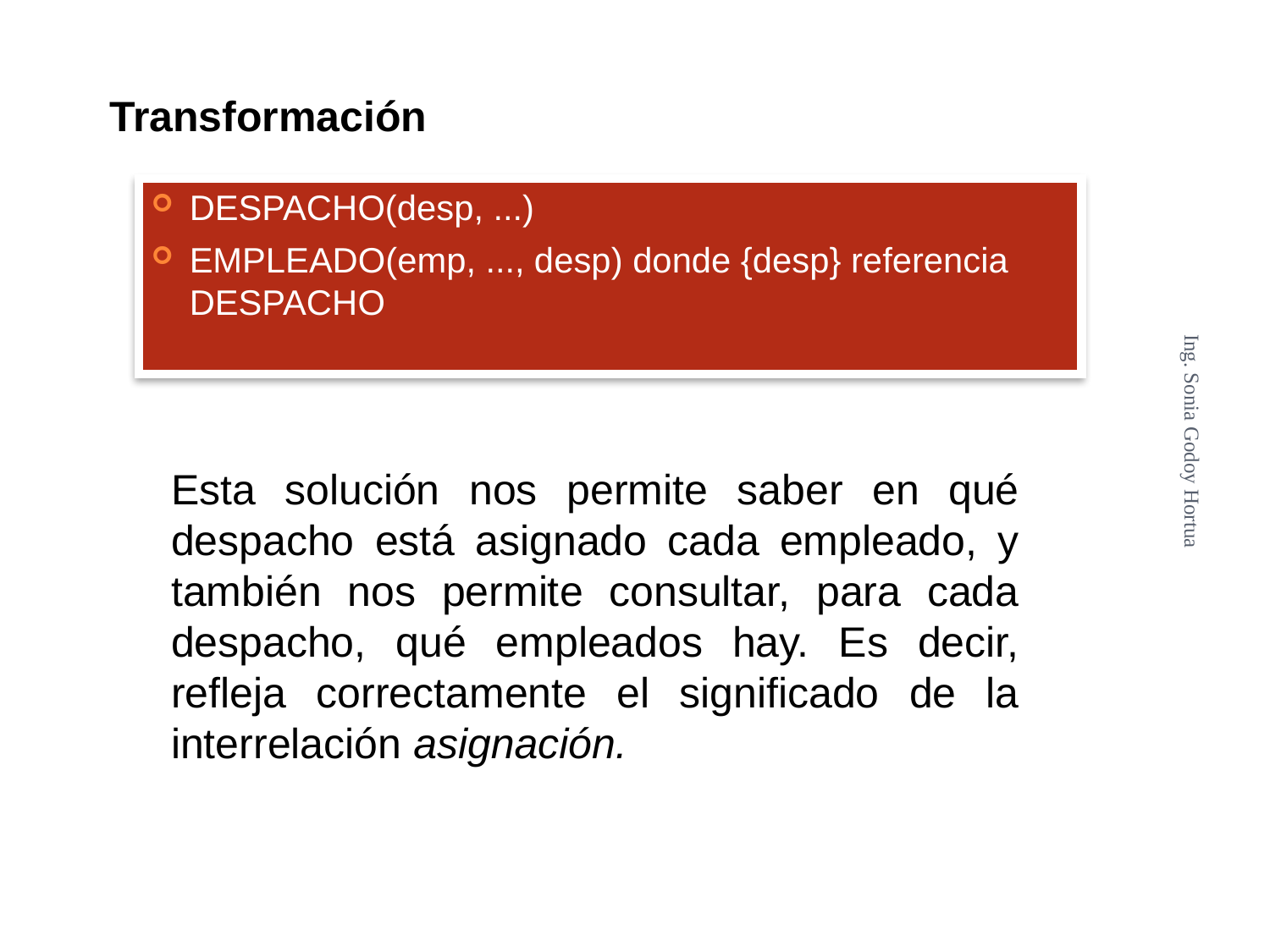

Transformación
DESPACHO(desp, ...)
EMPLEADO(emp, ..., desp) donde {desp} referencia DESPACHO
Esta solución nos permite saber en qué despacho está asignado cada empleado, y también nos permite consultar, para cada despacho, qué empleados hay. Es decir, refleja correctamente el significado de la interrelación asignación.
Ing. Sonia Godoy Hortua
7